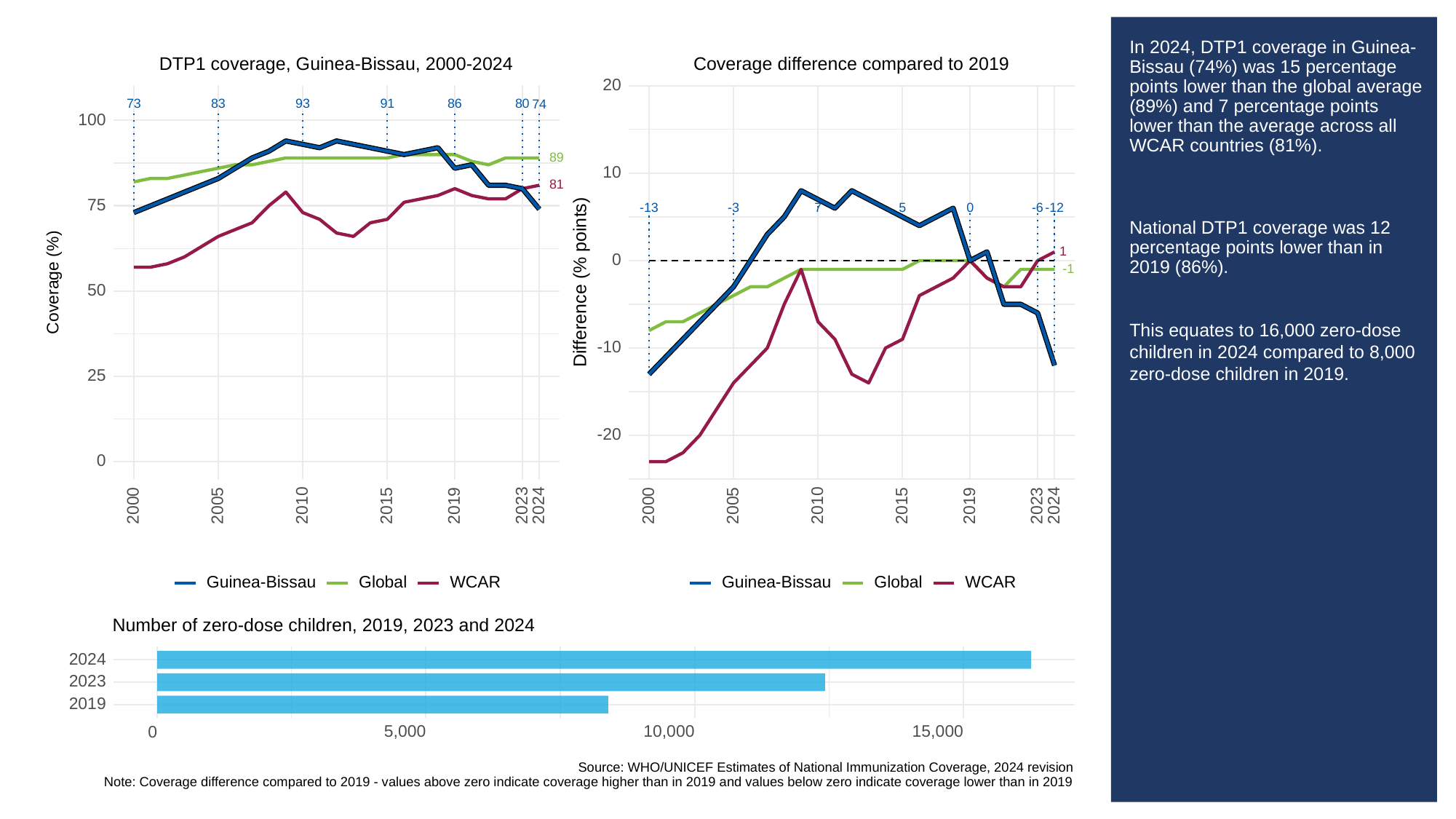

# In 2024, DTP1 coverage in Guinea-Bissau (74%) was 15 percentage points lower than the global average (89%) and 7 percentage points lower than the average across all WCAR countries (81%).

National DTP1 coverage was 12 percentage points lower than in 2019 (86%).

This equates to 16,000 zero-dose children in 2024 compared to 8,000 zero-dose children in 2019.

DTP1 coverage, Guinea-Bissau, 2000-2024
Coverage difference compared to 2019
20

73
83
93
91
86
80
74

100

89

10

81

75
-13
-3
0
-6
-12
5
7

1

0

-1
Difference (% points)
Coverage (%)
50

-10

25

-20

0

2023
2023
2000
2005
2010
2015
2019
2024
2000
2005
2010
2015
2019
2024
Guinea-Bissau
Global
WCAR
Guinea-Bissau
Global
WCAR

Number of zero-dose children, 2019, 2023 and 2024

2024

2023

2019

5,000
10,000
15,000
0
Source: WHO/UNICEF Estimates of National Immunization Coverage, 2024 revision
Note: Coverage difference compared to 2019 - values above zero indicate coverage higher than in 2019 and values below zero indicate coverage lower than in 2019